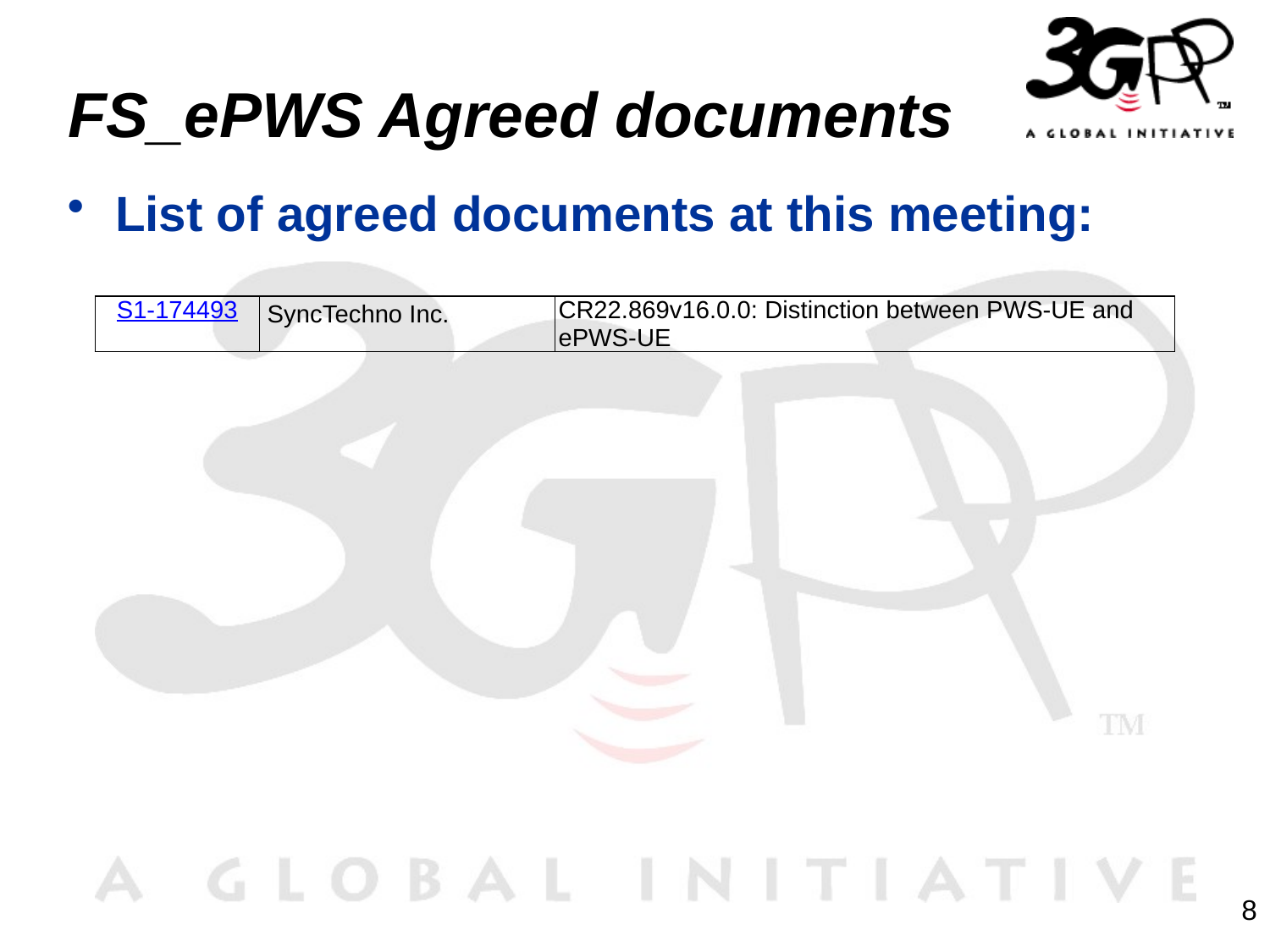

# FS_ePWS Agreed documents
List of agreed documents at this meeting:

| S1-174493 | SyncTechno Inc. | CR22.869v16.0.0: Distinction between PWS-UE and ePWS-UE |
| --- | --- | --- |
8